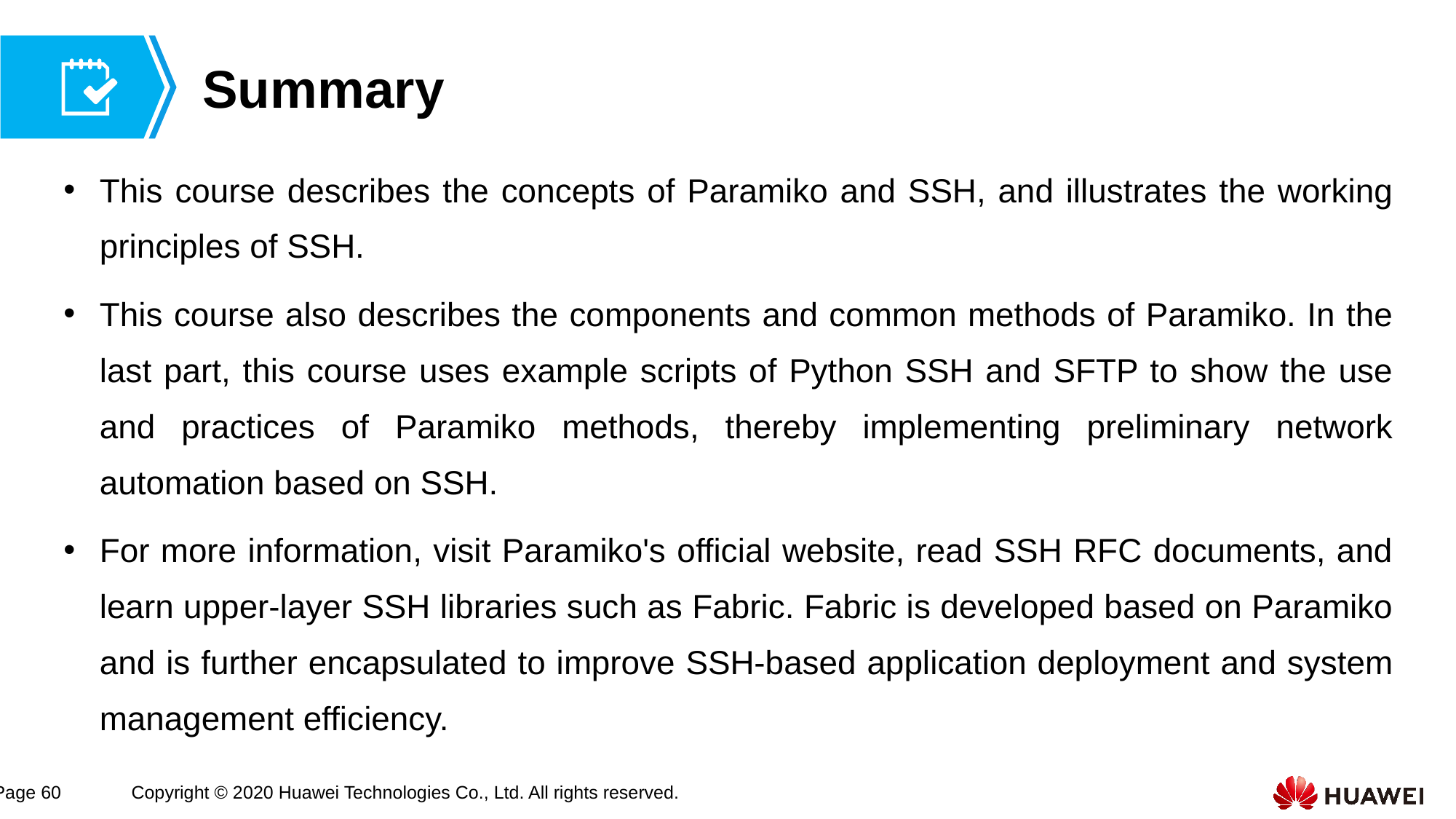

This course describes the concepts of Paramiko and SSH, and illustrates the working principles of SSH.
This course also describes the components and common methods of Paramiko. In the last part, this course uses example scripts of Python SSH and SFTP to show the use and practices of Paramiko methods, thereby implementing preliminary network automation based on SSH.
For more information, visit Paramiko's official website, read SSH RFC documents, and learn upper-layer SSH libraries such as Fabric. Fabric is developed based on Paramiko and is further encapsulated to improve SSH-based application deployment and system management efficiency.